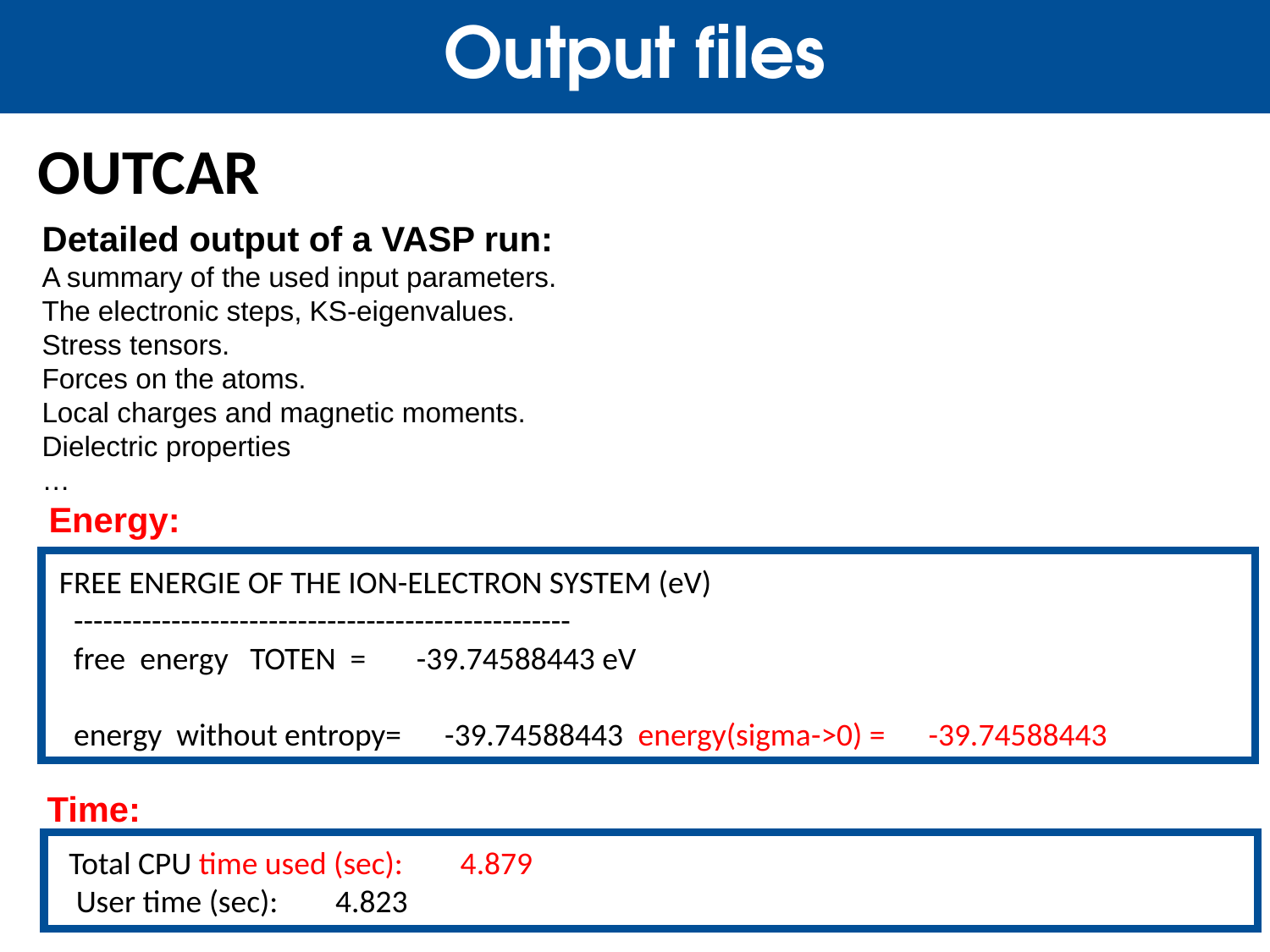

Output files
OUTCAR
Detailed output of a VASP run:
A summary of the used input parameters.
The electronic steps, KS-eigenvalues.
Stress tensors.
Forces on the atoms.
Local charges and magnetic moments.
Dielectric properties
…
Energy:

FREE ENERGIE OF THE ION-ELECTRON SYSTEM (eV)
  ---------------------------------------------------
  free  energy   TOTEN  =       -39.74588443 eV

  energy  without entropy=      -39.74588443  energy(sigma->0) =      -39.74588443

Time:

 Total CPU time used (sec):        4.879
  User time (sec):        4.823